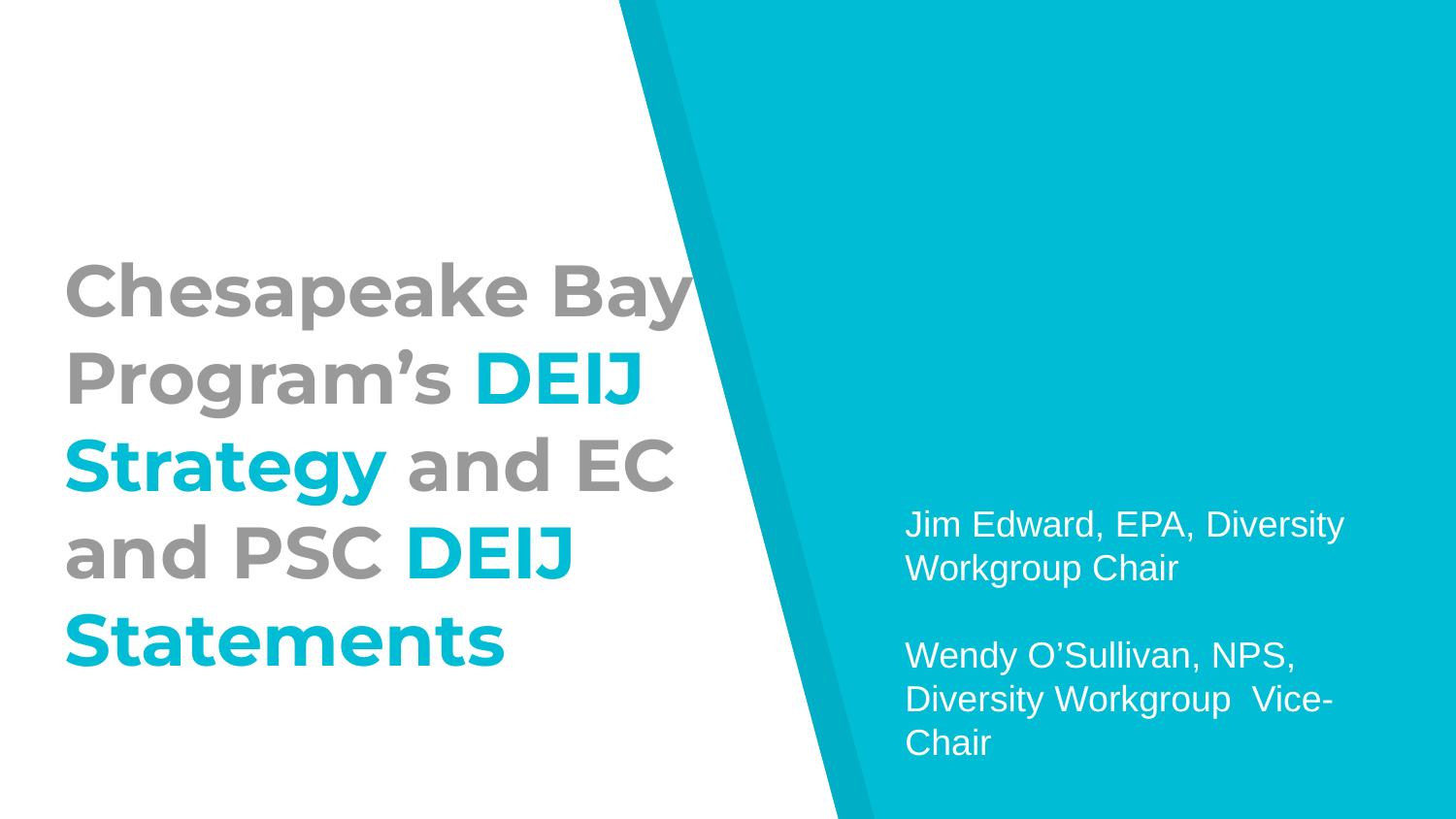

Jim Edward, EPA, Diversity Workgroup Chair
Wendy O’Sullivan, NPS, Diversity Workgroup  Vice-Chair

# Chesapeake Bay Program’s DEIJ Strategy and EC and PSC DEIJ Statements